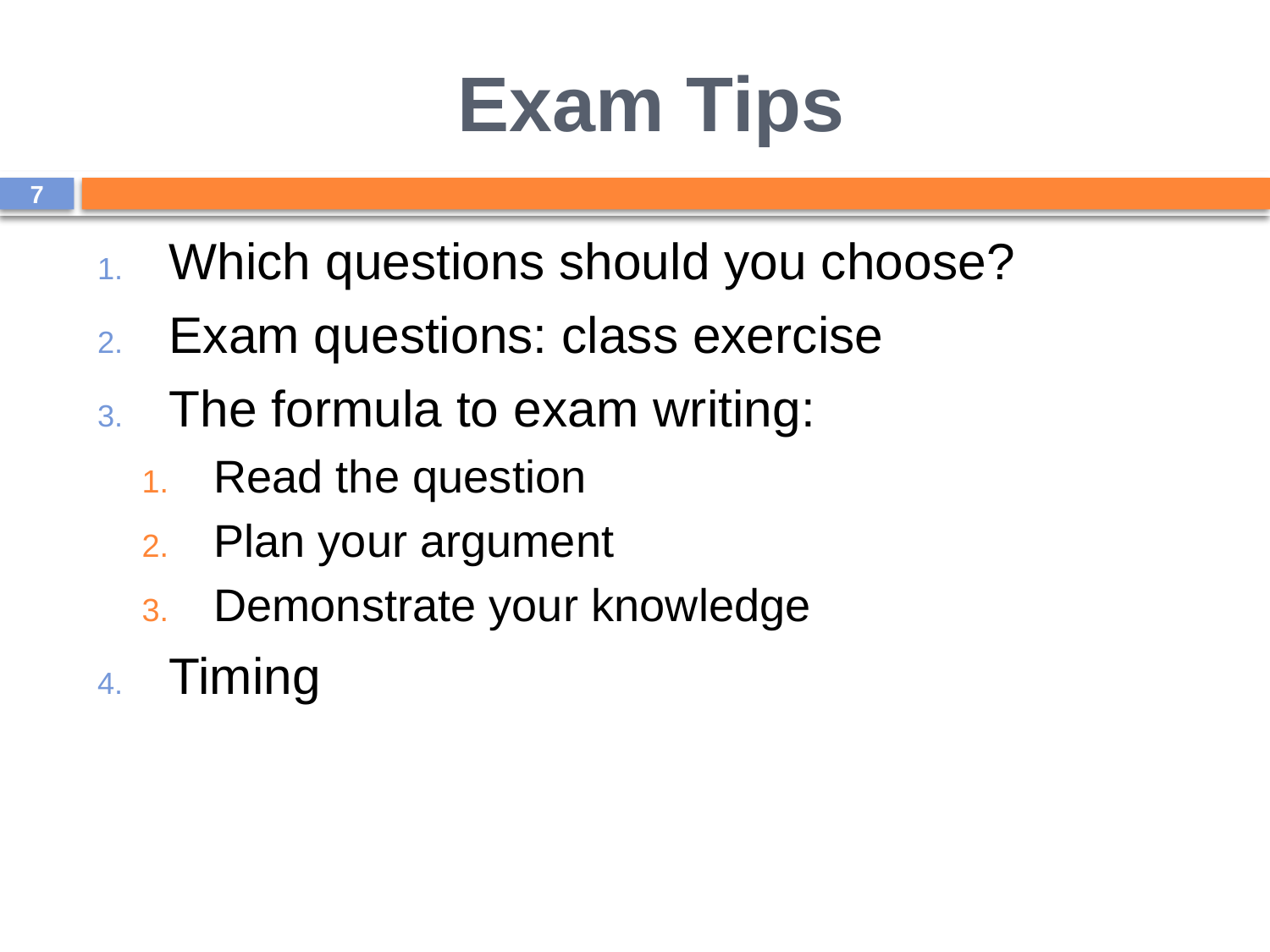

# Exam Tips
7
Which questions should you choose?
Exam questions: class exercise
The formula to exam writing:
Read the question
Plan your argument
Demonstrate your knowledge
Timing